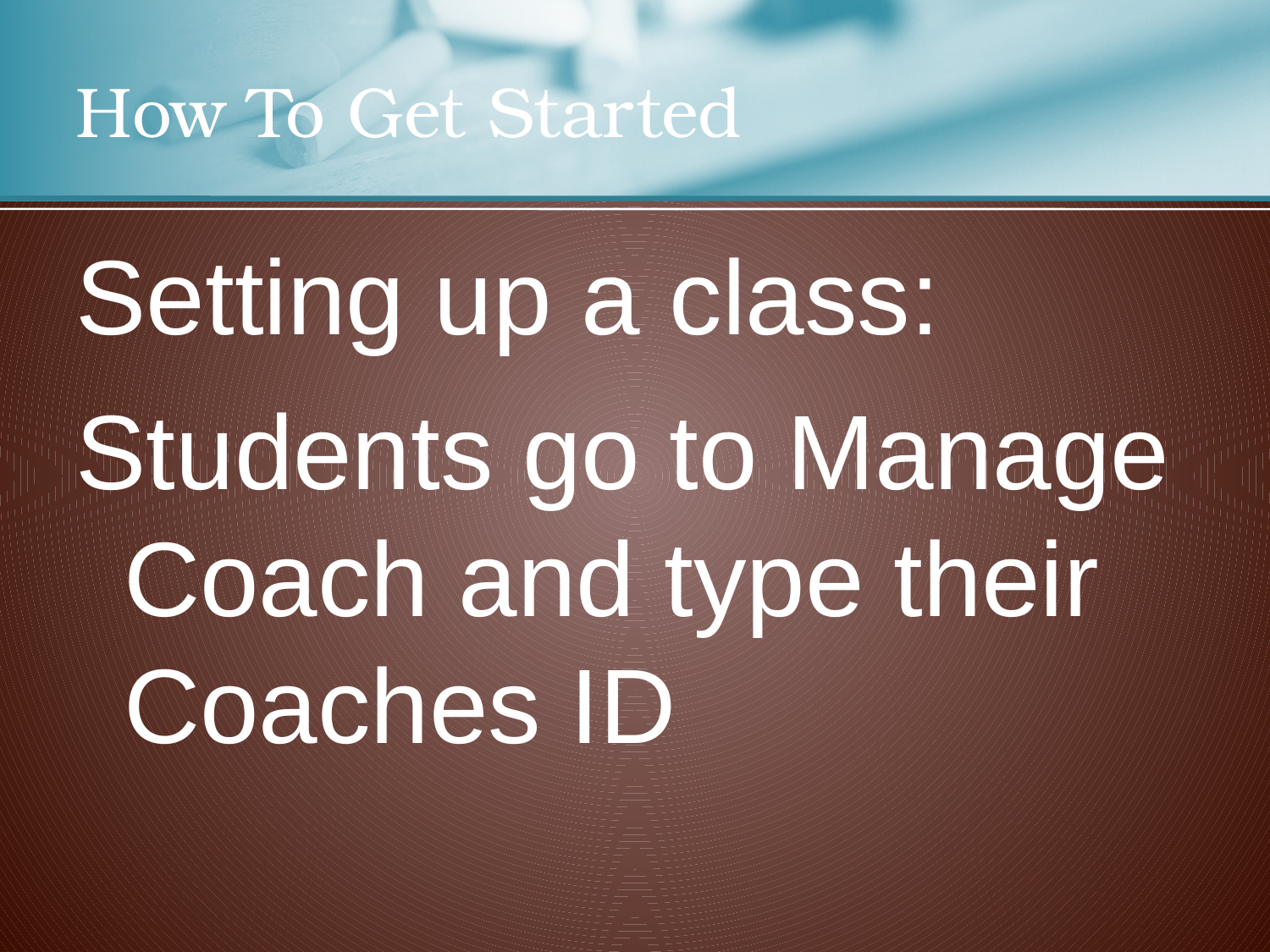

# How To Get Started
Setting up a class:
Students go to Manage Coach and type their Coaches ID